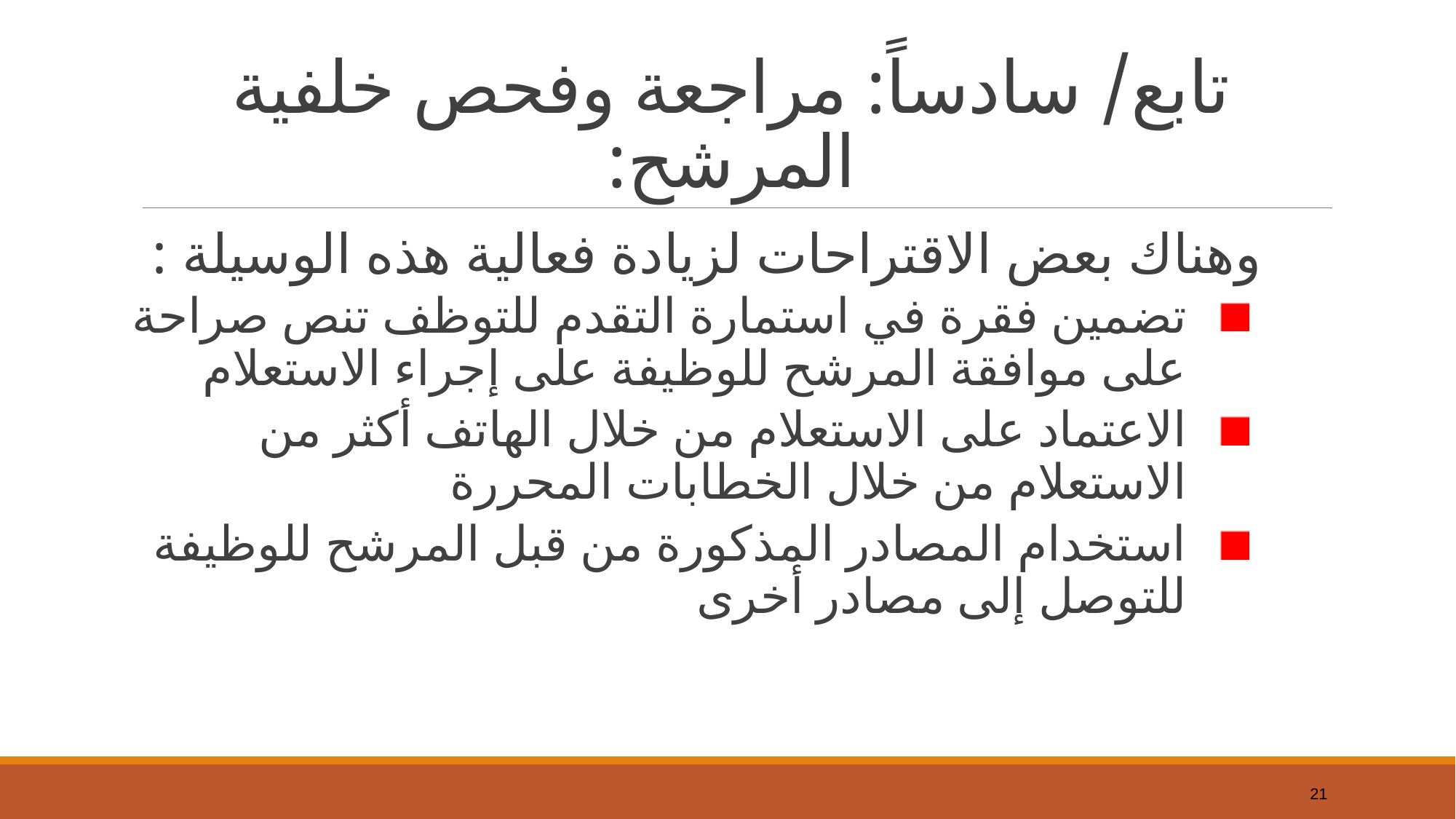

# تابع/ سادساً: مراجعة وفحص خلفية المرشح:
وهناك بعض الاقتراحات لزيادة فعالية هذه الوسيلة :
تضمين فقرة في استمارة التقدم للتوظف تنص صراحة على موافقة المرشح للوظيفة على إجراء الاستعلام
الاعتماد على الاستعلام من خلال الهاتف أكثر من الاستعلام من خلال الخطابات المحررة
استخدام المصادر المذكورة من قبل المرشح للوظيفة للتوصل إلى مصادر أخرى
21